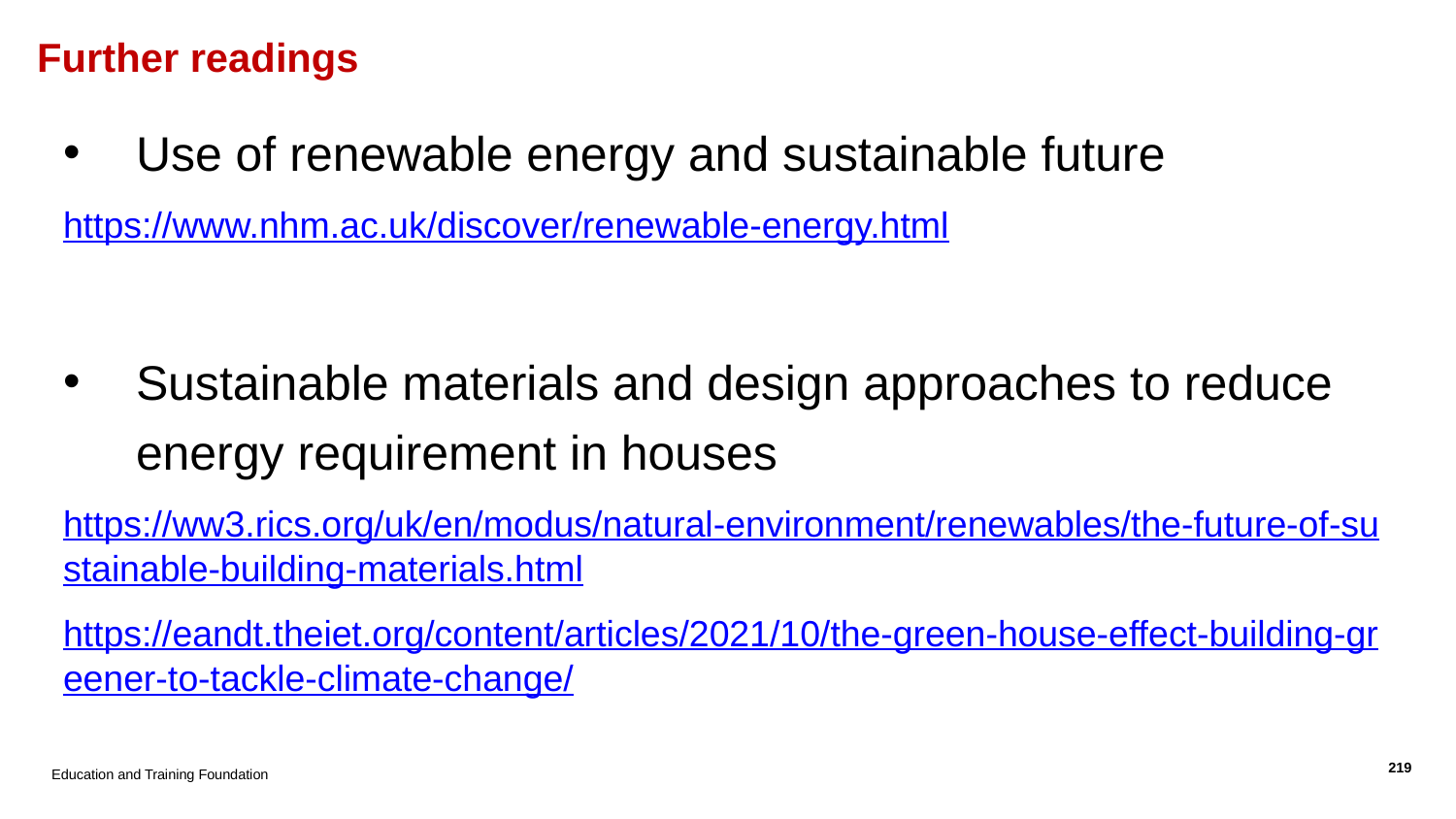

# Further readings
Use of renewable energy and sustainable future
https://www.nhm.ac.uk/discover/renewable-energy.html

Sustainable materials and design approaches to reduce energy requirement in houses
https://ww3.rics.org/uk/en/modus/natural-environment/renewables/the-future-of-sustainable-building-materials.html
https://eandt.theiet.org/content/articles/2021/10/the-green-house-effect-building-greener-to-tackle-climate-change/
Education and Training Foundation
219